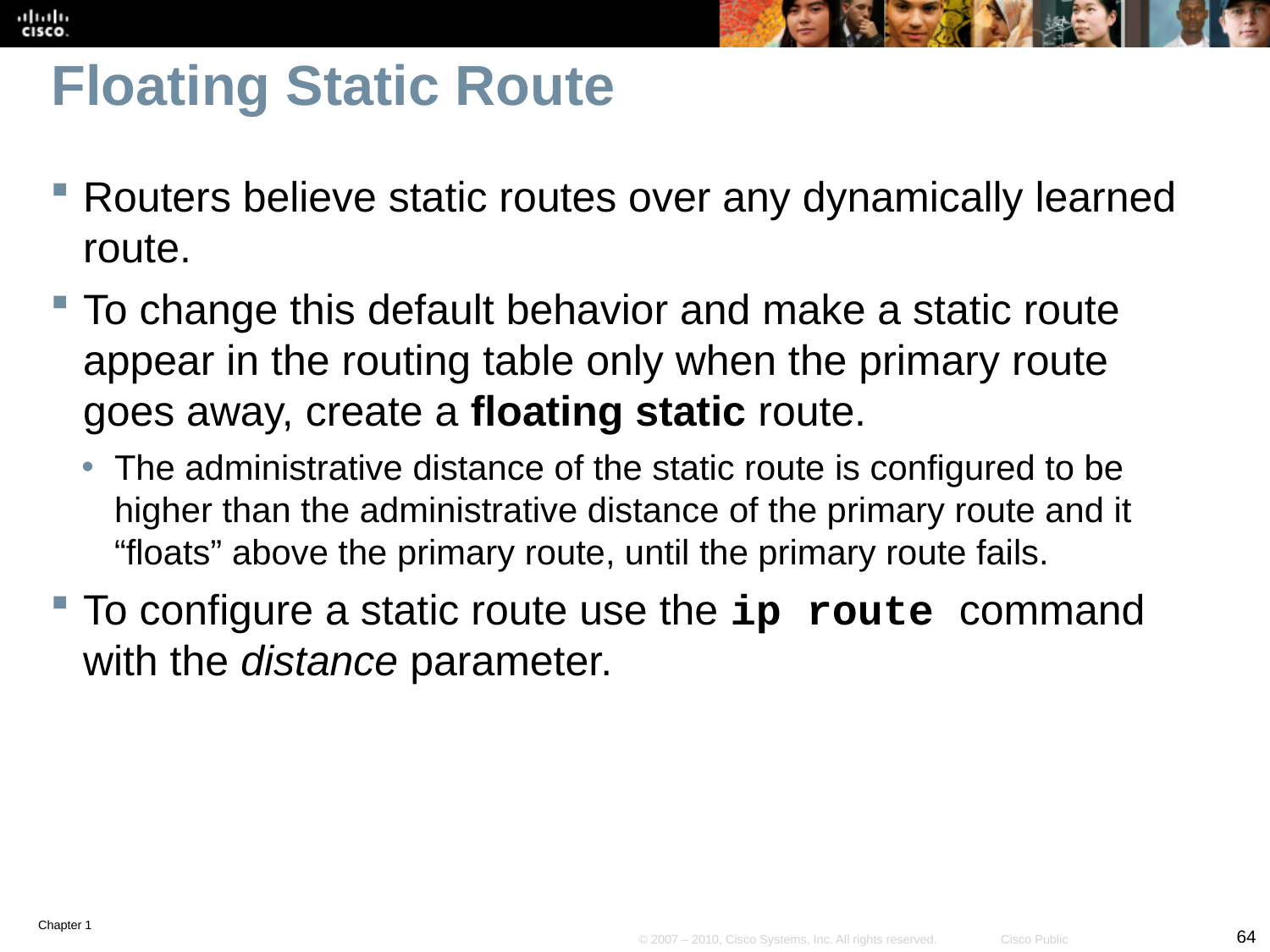

# Floating Static Route
Routers believe static routes over any dynamically learned route.
To change this default behavior and make a static route appear in the routing table only when the primary route goes away, create a floating static route.
The administrative distance of the static route is configured to be higher than the administrative distance of the primary route and it “floats” above the primary route, until the primary route fails.
To configure a static route use the ip route command with the distance parameter.